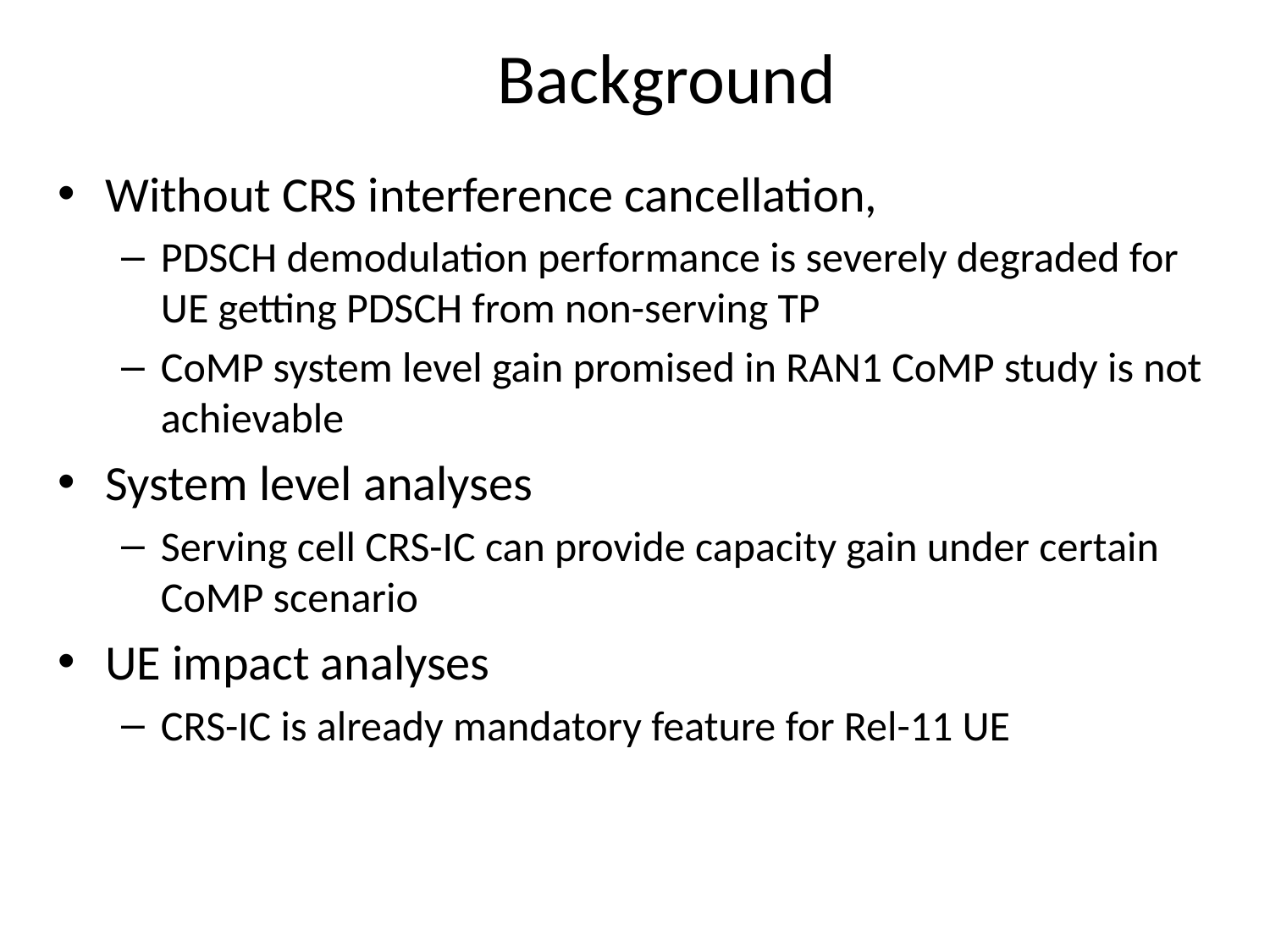

# Background
Without CRS interference cancellation,
PDSCH demodulation performance is severely degraded for UE getting PDSCH from non-serving TP
CoMP system level gain promised in RAN1 CoMP study is not achievable
System level analyses
Serving cell CRS-IC can provide capacity gain under certain CoMP scenario
UE impact analyses
CRS-IC is already mandatory feature for Rel-11 UE